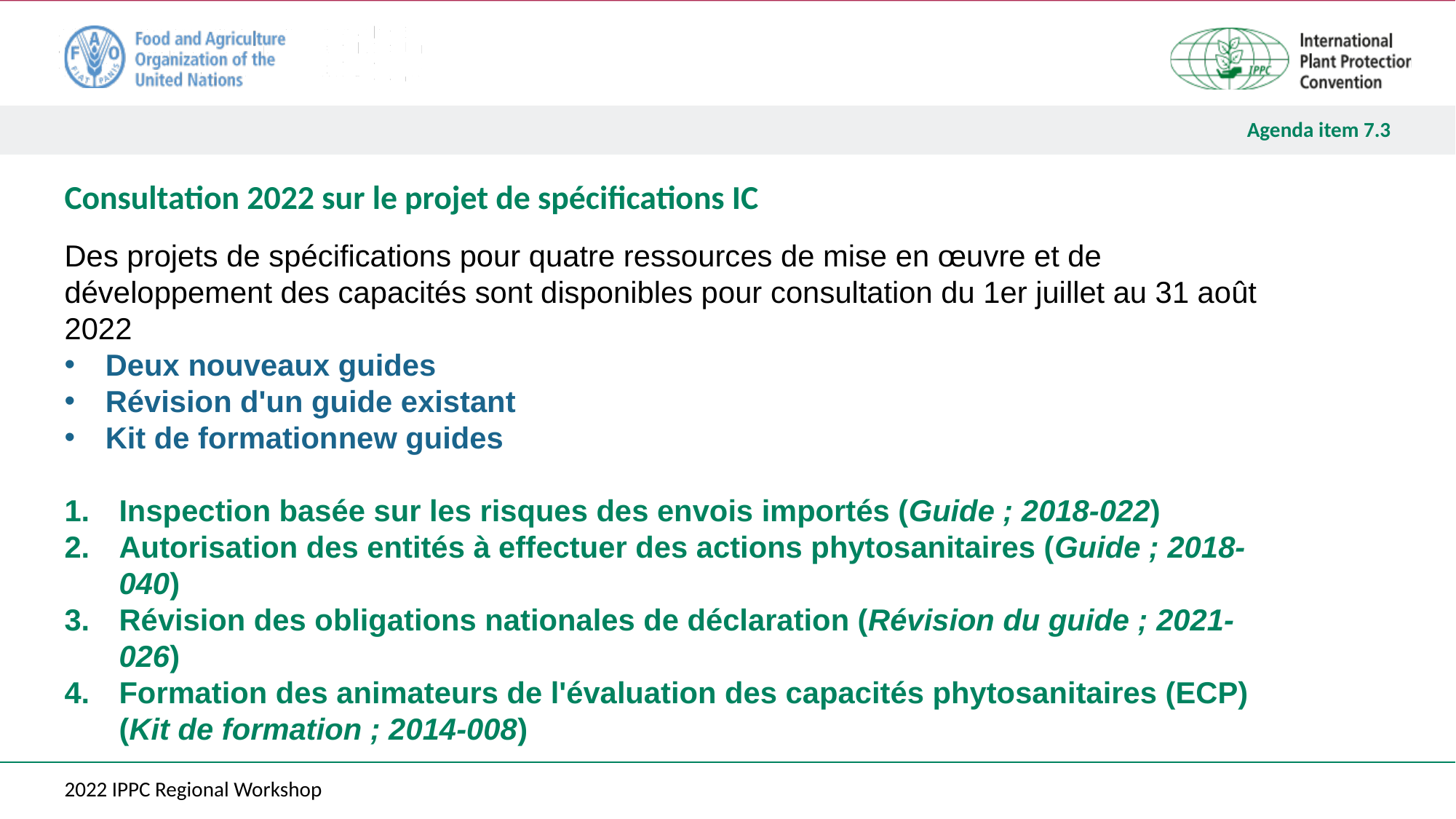

# Consultation 2022 sur le projet de spécifications IC
Des projets de spécifications pour quatre ressources de mise en œuvre et de développement des capacités sont disponibles pour consultation du 1er juillet au 31 août 2022
Deux nouveaux guides
Révision d'un guide existant
Kit de formationnew guides

Inspection basée sur les risques des envois importés (Guide ; 2018-022)
Autorisation des entités à effectuer des actions phytosanitaires (Guide ; 2018-040)
Révision des obligations nationales de déclaration (Révision du guide ; 2021-026)
Formation des animateurs de l'évaluation des capacités phytosanitaires (ECP) (Kit de formation ; 2014-008)